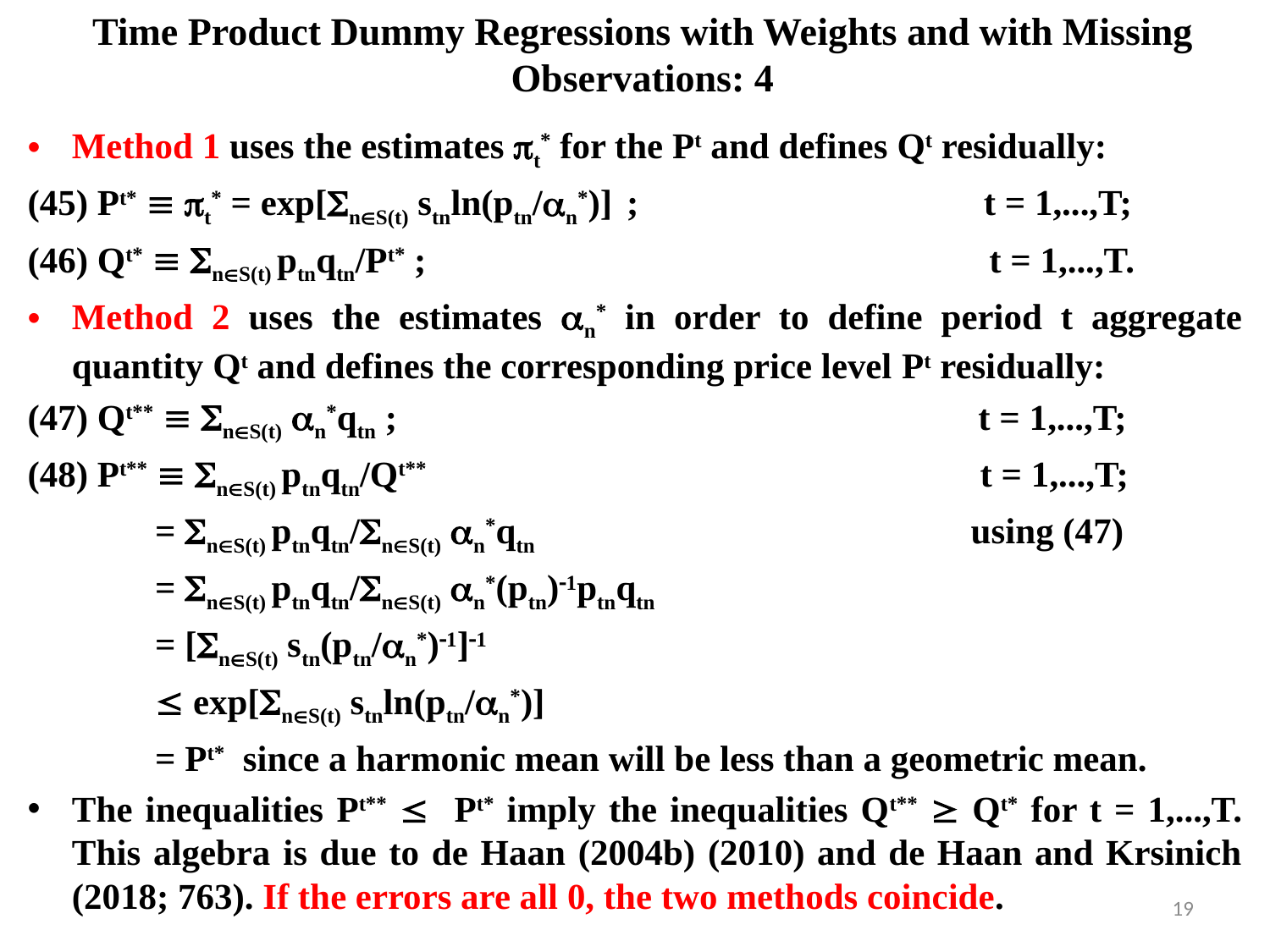

# Time Product Dummy Regressions with Weights and with Missing Observations: 4
Method 1 uses the estimates πt* for the Pt and defines Qt residually:
(45) Pt* ≡ πt* = exp[Σn∈S(t) stnln(ptn/αn*)]  ;                                      t = 1,...,T;
(46) Qt* ≡ Σn∈S(t) ptnqtn/Pt* ;                                                              t = 1,...,T.
Method 2 uses the estimates αn* in order to define period t aggregate quantity Qt and defines the corresponding price level Pt residually:
(47) Qt** ≡ Σn∈S(t) αn*qtn ;                                                                t = 1,...,T;
(48) Pt** ≡ Σn∈S(t) ptnqtn/Qt**                                                             t = 1,...,T;
              = Σn∈S(t) ptnqtn/Σn∈S(t) αn*qtn                                                using (47)
              = Σn∈S(t) ptnqtn/Σn∈S(t) αn*(ptn)−1ptnqtn
              = [Σn∈S(t) stn(ptn/αn*)−1]−1
              ≤ exp[Σn∈S(t) stnln(ptn/αn*)]
              = Pt*  since a harmonic mean will be less than a geometric mean.
The inequalities Pt** ≤  Pt* imply the inequalities Qt** ≥ Qt* for t = 1,...,T. This algebra is due to de Haan (2004b) (2010) and de Haan and Krsinich (2018; 763). If the errors are all 0, the two methods coincide.

19